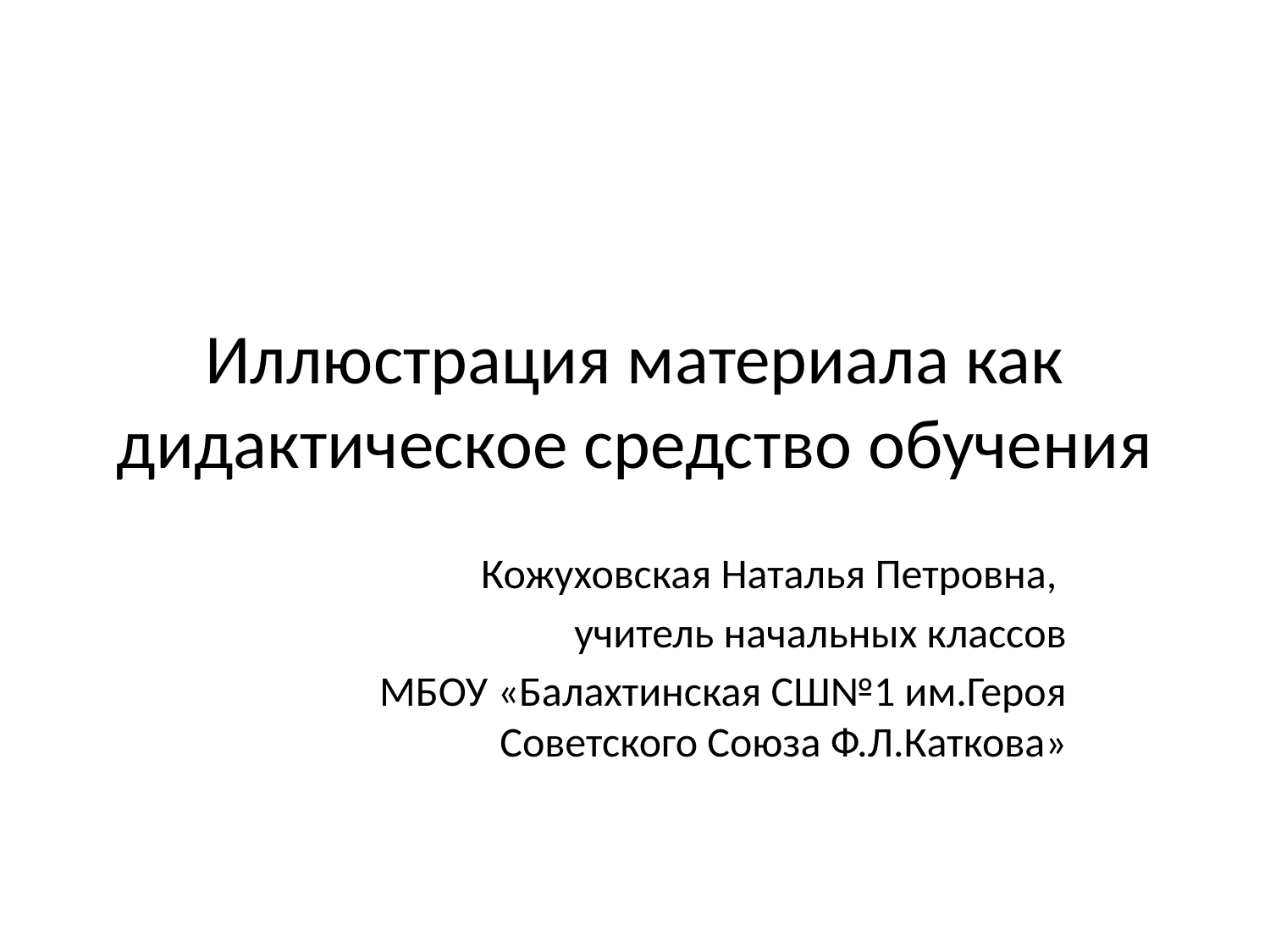

# Иллюстрация материала как дидактическое средство обучения
Кожуховская Наталья Петровна,
учитель начальных классов
МБОУ «Балахтинская СШ№1 им.Героя Советского Союза Ф.Л.Каткова»